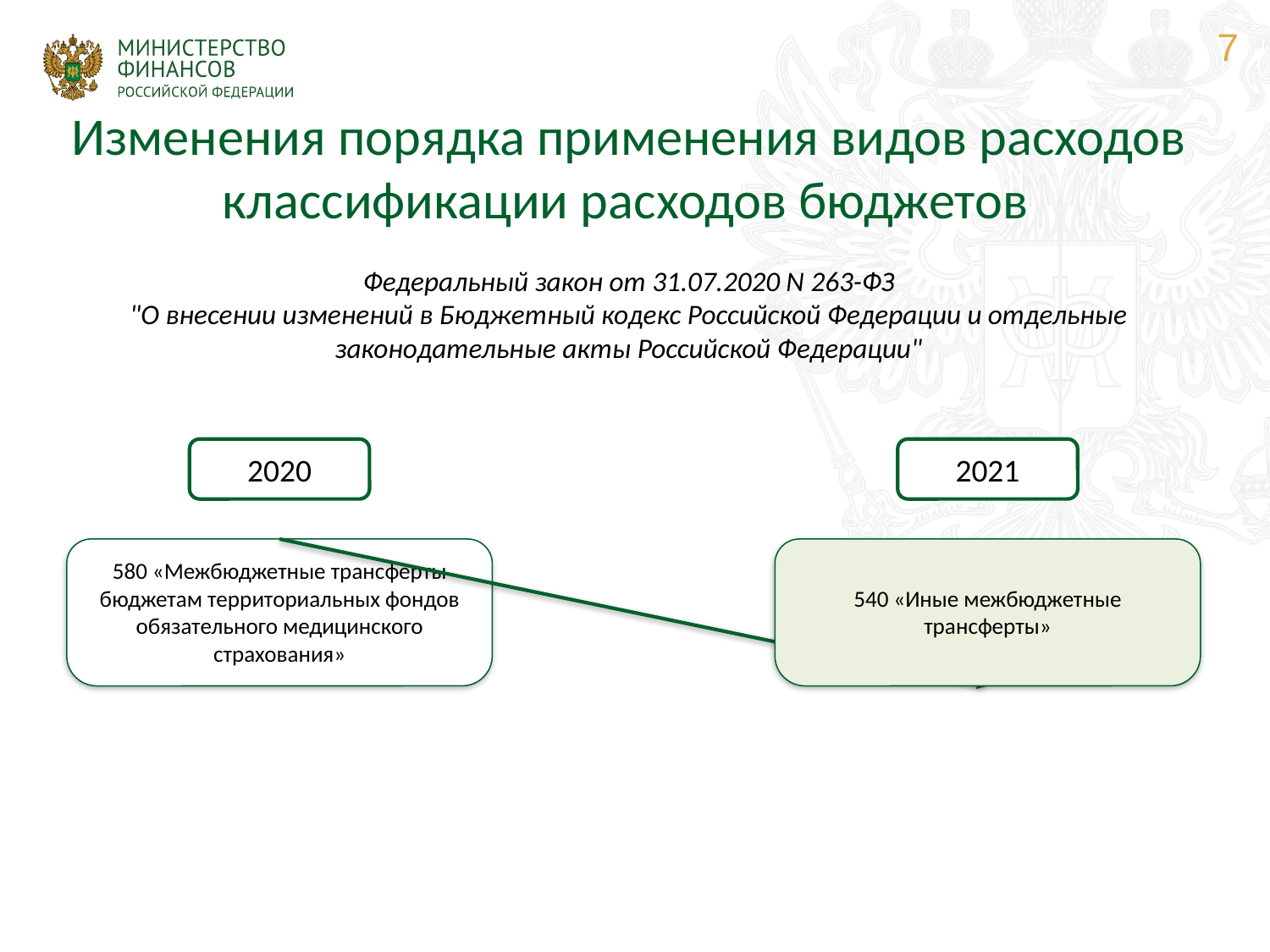

7
# Изменения порядка применения видов расходов классификации расходов бюджетов Федеральный закон от 31.07.2020 N 263-ФЗ "О внесении изменений в Бюджетный кодекс Российской Федерации и отдельные законодательные акты Российской Федерации"
2020
2021
580 «Межбюджетные трансферты бюджетам территориальных фондов обязательного медицинского страхования»
540 «Иные межбюджетные трансферты»